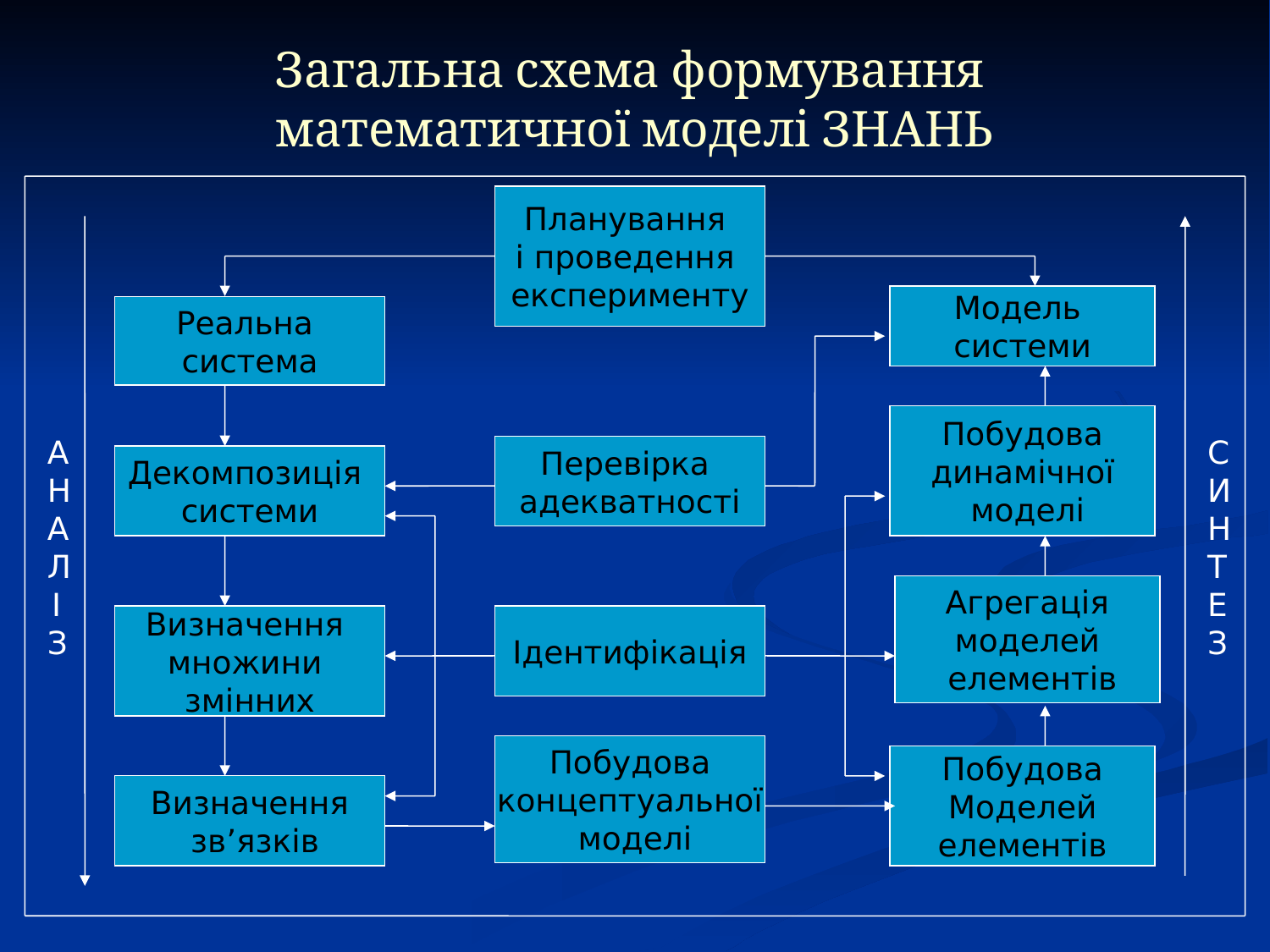

# Загальна схема формування математичної моделі ЗНАНЬ

Планування
і проведення
експерименту

Модель
системи
Реальна
система

Побудова
динамічної
 моделі
АНАЛІЗ
СИНТЕЗ
Перевірка
адекватності
Декомпозиція
системи

Агрегація
моделей
 елементів
Визначення
множини
змінних
Ідентифікація

Побудова
концептуальної
 моделі
Побудова
Моделей
елементів
Визначення
 зв’язків